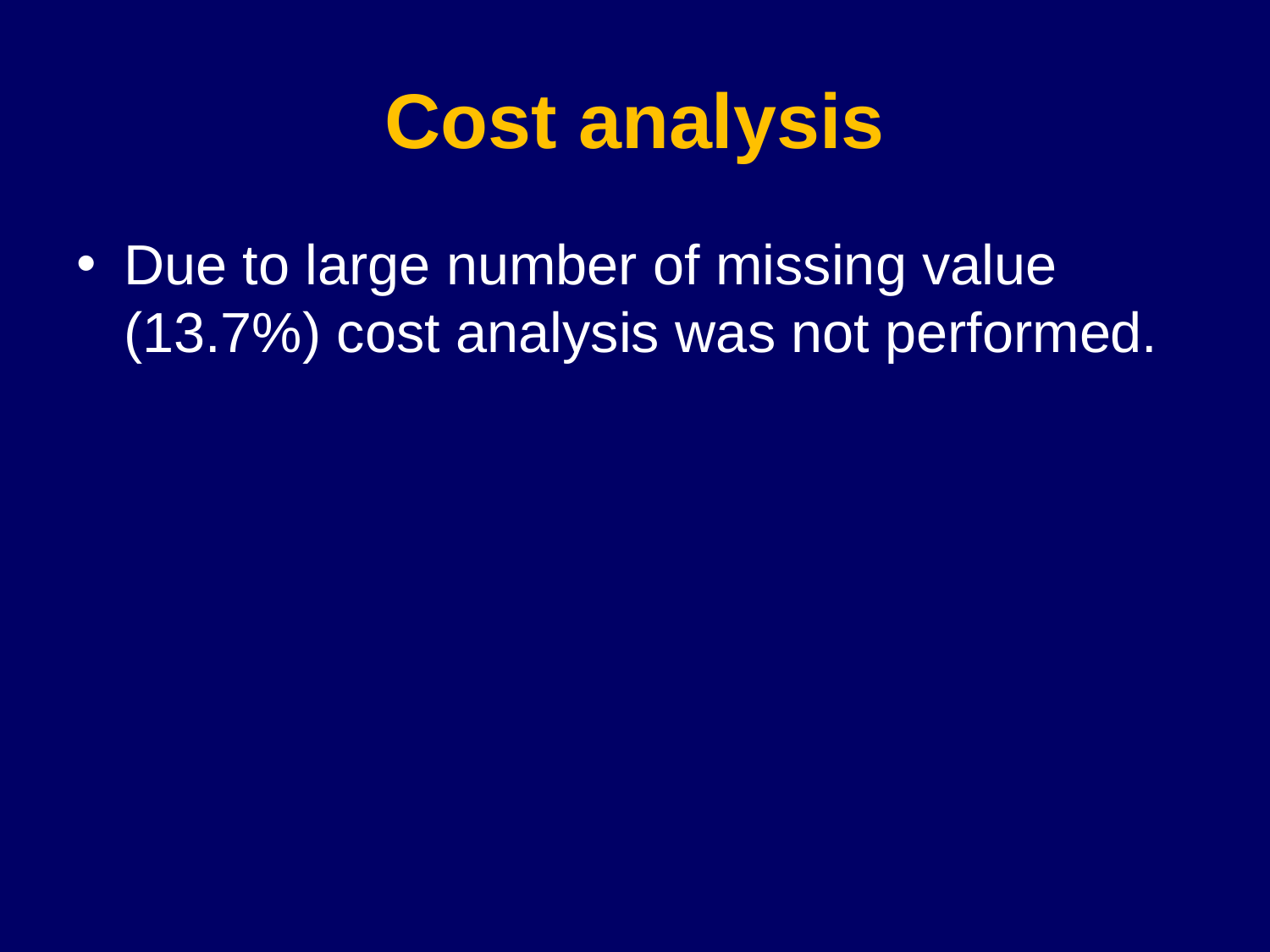

# Cost analysis
Due to large number of missing value (13.7%) cost analysis was not performed.